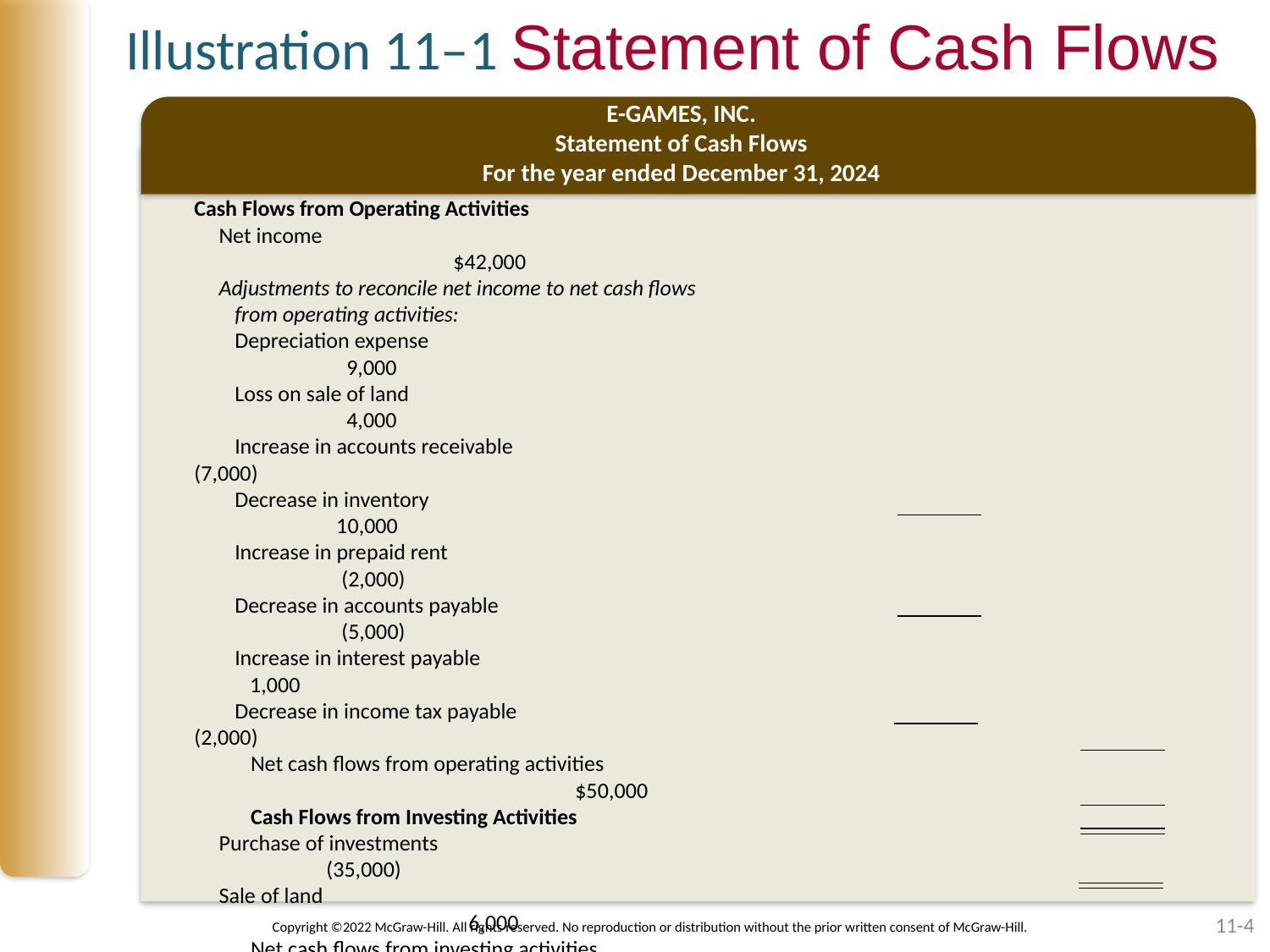

# Illustration 11–1 Statement of Cash Flows
E-GAMES, INC.
Statement of Cash Flows
For the year ended December 31, 2024

Cash Flows from Operating Activities
Net income									 $42,000
Adjustments to reconcile net income to net cash flows
from operating activities:
Depreciation expense 								     9,000
Loss on sale of land 								     4,000
Increase in accounts receivable 						    (7,000)
Decrease in inventory 								   10,000
Increase in prepaid rent 							    (2,000)
Decrease in accounts payable 							    (5,000)
Increase in interest payable 						                  1,000
Decrease in income tax payable 						    (2,000)
Net cash flows from operating activities 								$50,000
Cash Flows from Investing Activities
Purchase of investments 								 (35,000)
Sale of land 									    6,000
Net cash flows from investing activities 								 (29,000)
Cash Flows from Financing Activities
Issuance of common stock 							    5,000
Payment of cash dividends 							(12,000)
Net cash flows from financing activities 								   (7,000)
Net increase (decrease) in cash 									   	  14,000
Cash at the beginning of the period 									  48,000
Cash at the end of the period 										$62,000
Note: Noncash Activities
Purchased equipment by issuing a note payable 								$20,000
11-4
Copyright ©2022 McGraw-Hill. All rights reserved. No reproduction or distribution without the prior written consent of McGraw-Hill.